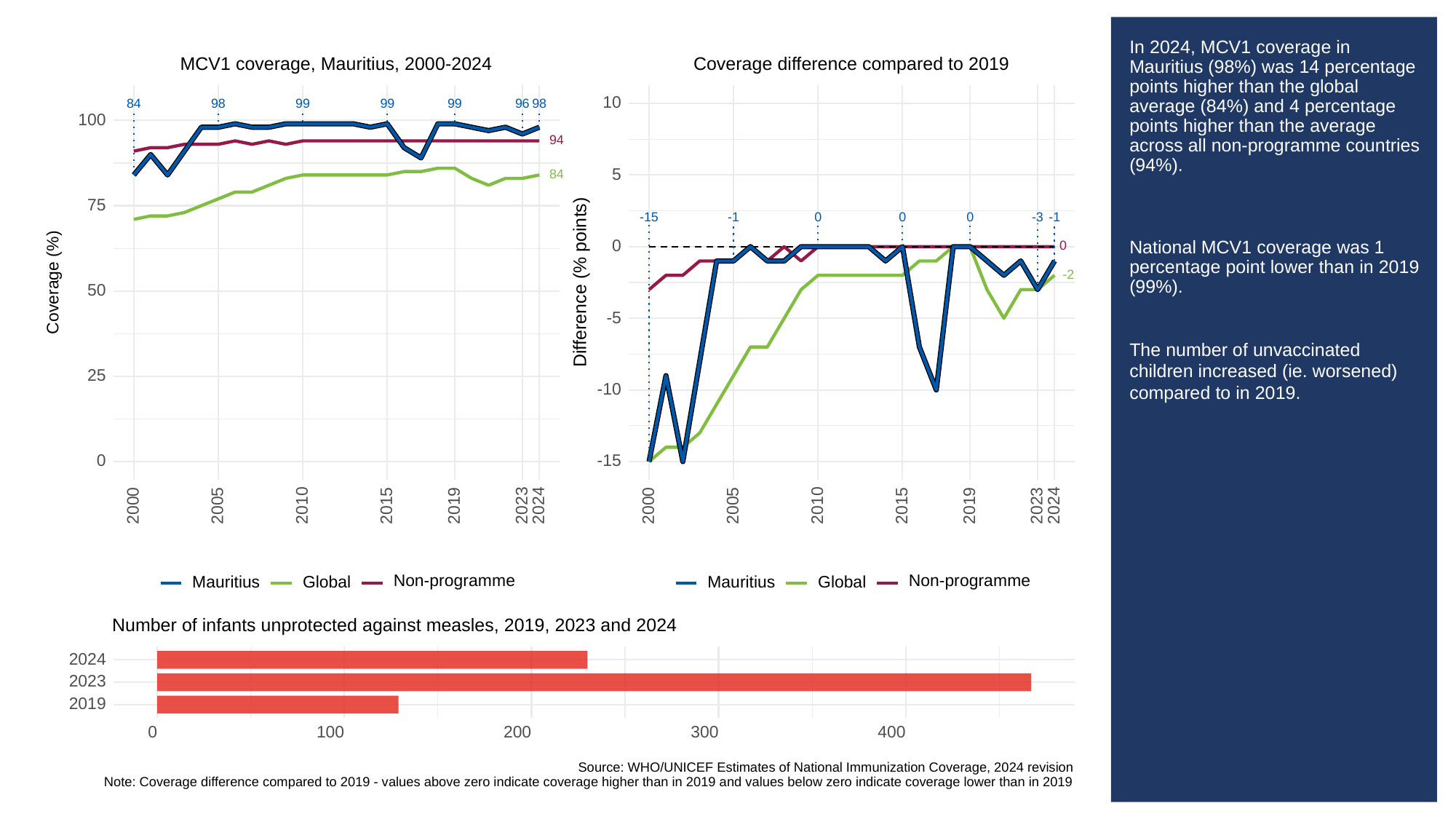

# In 2024, MCV1 coverage in Mauritius (98%) was 14 percentage points higher than the global average (84%) and 4 percentage points higher than the average across all non-programme countries (94%).

National MCV1 coverage was 1 percentage point lower than in 2019 (99%).

The number of unvaccinated children increased (ie. worsened) compared to in 2019.

MCV1 coverage, Mauritius, 2000-2024
Coverage difference compared to 2019

10
84
98
99
99
99
96
98

100

94

5
84

75

-3
-15
0
0
0
-1
-1

0
0

-2
Difference (% points)
Coverage (%)

50

-5

25

-10

0
-15

2023
2023
2000
2005
2010
2015
2019
2024
2000
2005
2010
2015
2019
2024
Non-programme
Non-programme
Global
Global
Mauritius
Mauritius

Number of infants unprotected against measles, 2019, 2023 and 2024

2024

2023

2019

300
0
100
200
400
Source: WHO/UNICEF Estimates of National Immunization Coverage, 2024 revision
Note: Coverage difference compared to 2019 - values above zero indicate coverage higher than in 2019 and values below zero indicate coverage lower than in 2019